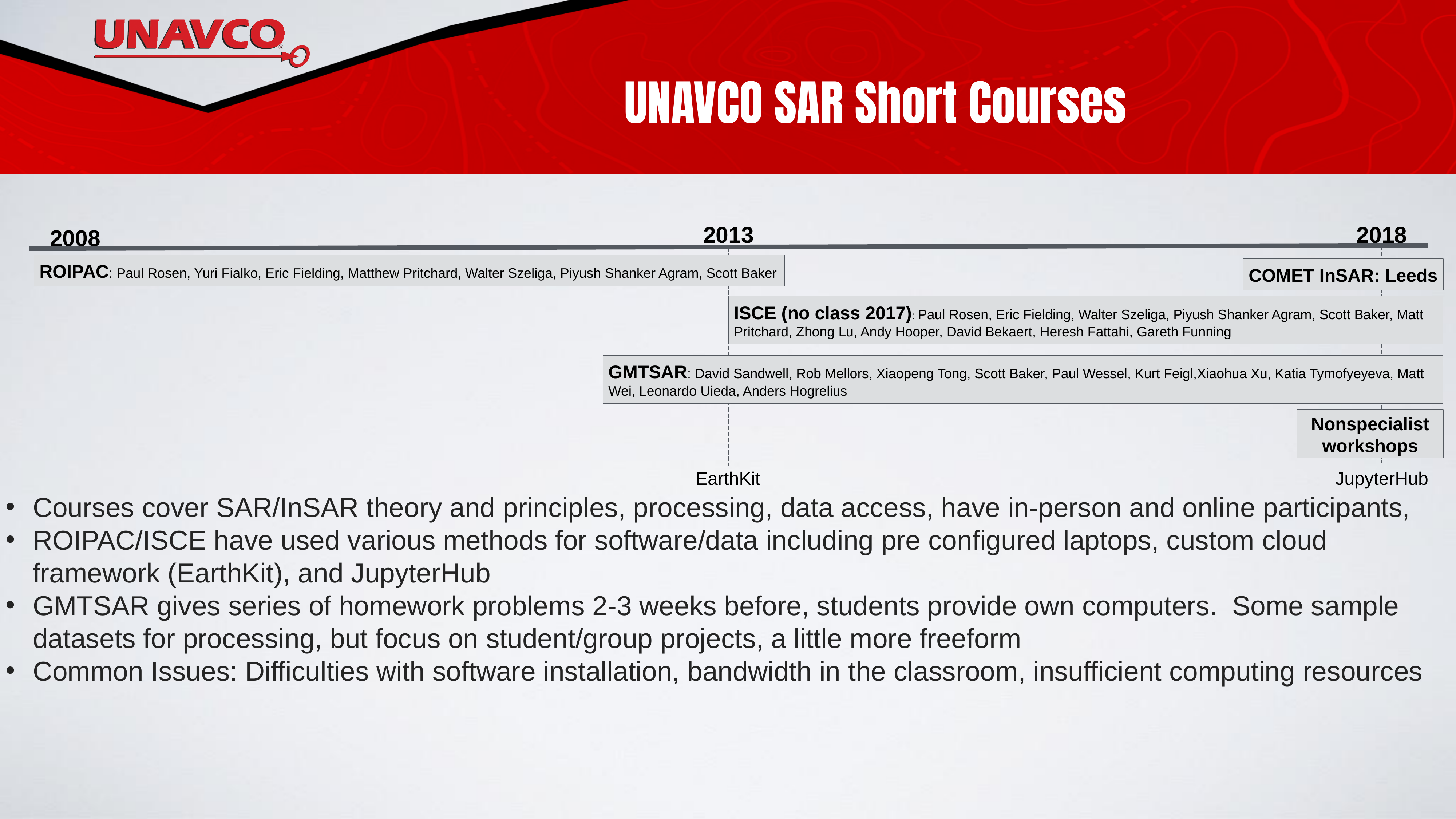

# UNAVCO SAR Short Courses
2013
2018
2008
ROIPAC: Paul Rosen, Yuri Fialko, Eric Fielding, Matthew Pritchard, Walter Szeliga, Piyush Shanker Agram, Scott Baker
COMET InSAR: Leeds
ISCE (no class 2017): Paul Rosen, Eric Fielding, Walter Szeliga, Piyush Shanker Agram, Scott Baker, Matt Pritchard, Zhong Lu, Andy Hooper, David Bekaert, Heresh Fattahi, Gareth Funning
GMTSAR: David Sandwell, Rob Mellors, Xiaopeng Tong, Scott Baker, Paul Wessel, Kurt Feigl,Xiaohua Xu, Katia Tymofyeyeva, Matt Wei, Leonardo Uieda, Anders Hogrelius
Nonspecialist workshops
EarthKit
JupyterHub
Courses cover SAR/InSAR theory and principles, processing, data access, have in-person and online participants,
ROIPAC/ISCE have used various methods for software/data including pre configured laptops, custom cloud framework (EarthKit), and JupyterHub
GMTSAR gives series of homework problems 2-3 weeks before, students provide own computers.  Some sample datasets for processing, but focus on student/group projects, a little more freeform
Common Issues: Difficulties with software installation, bandwidth in the classroom, insufficient computing resources